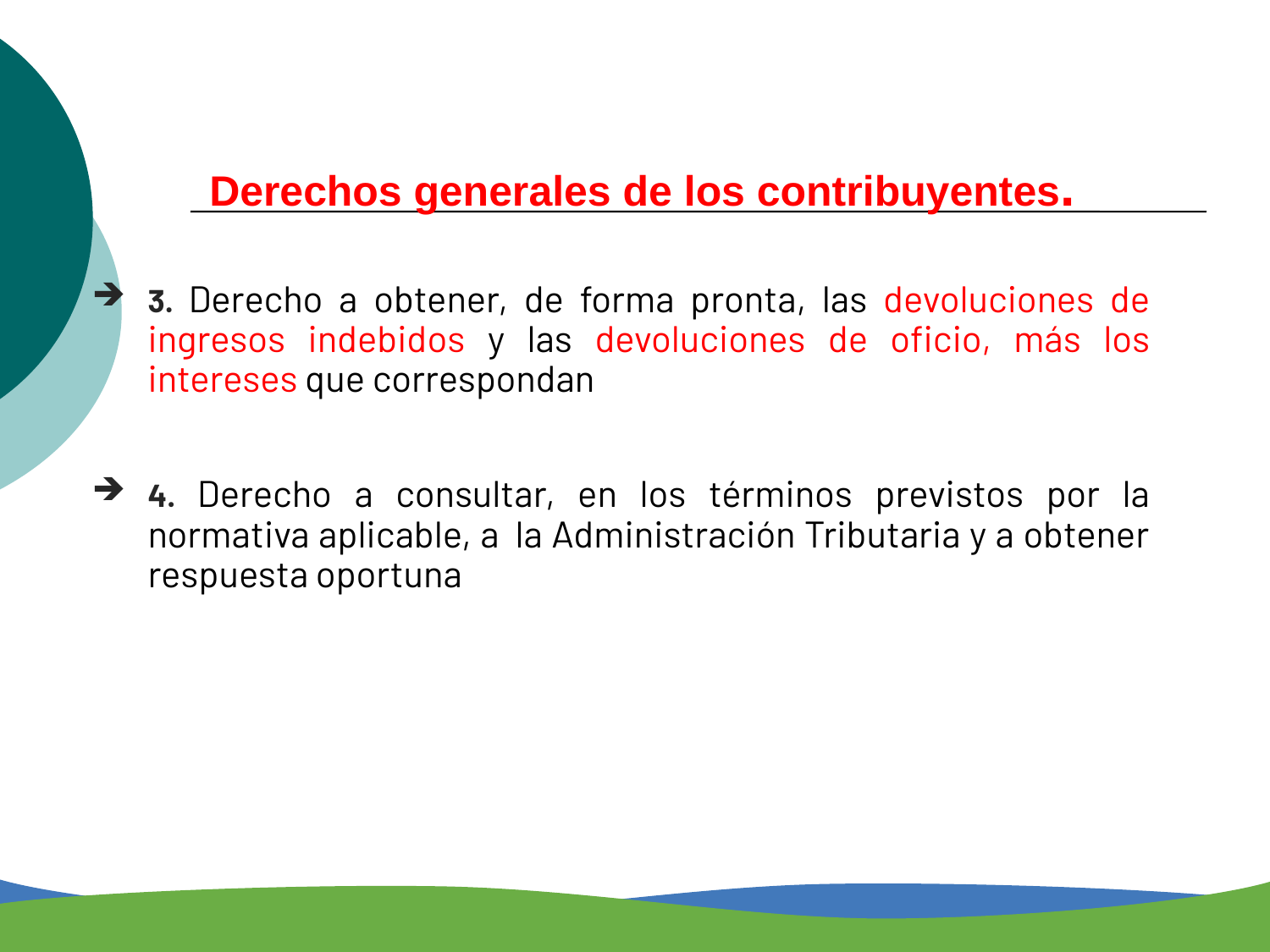

# Derechos generales de los contribuyentes.
3. Derecho a obtener, de forma pronta, las devoluciones de ingresos indebidos y las devoluciones de oficio, más los intereses que correspondan

4. Derecho a consultar, en los términos previstos por la normativa aplicable, a  la Administración Tributaria y a obtener respuesta oportuna